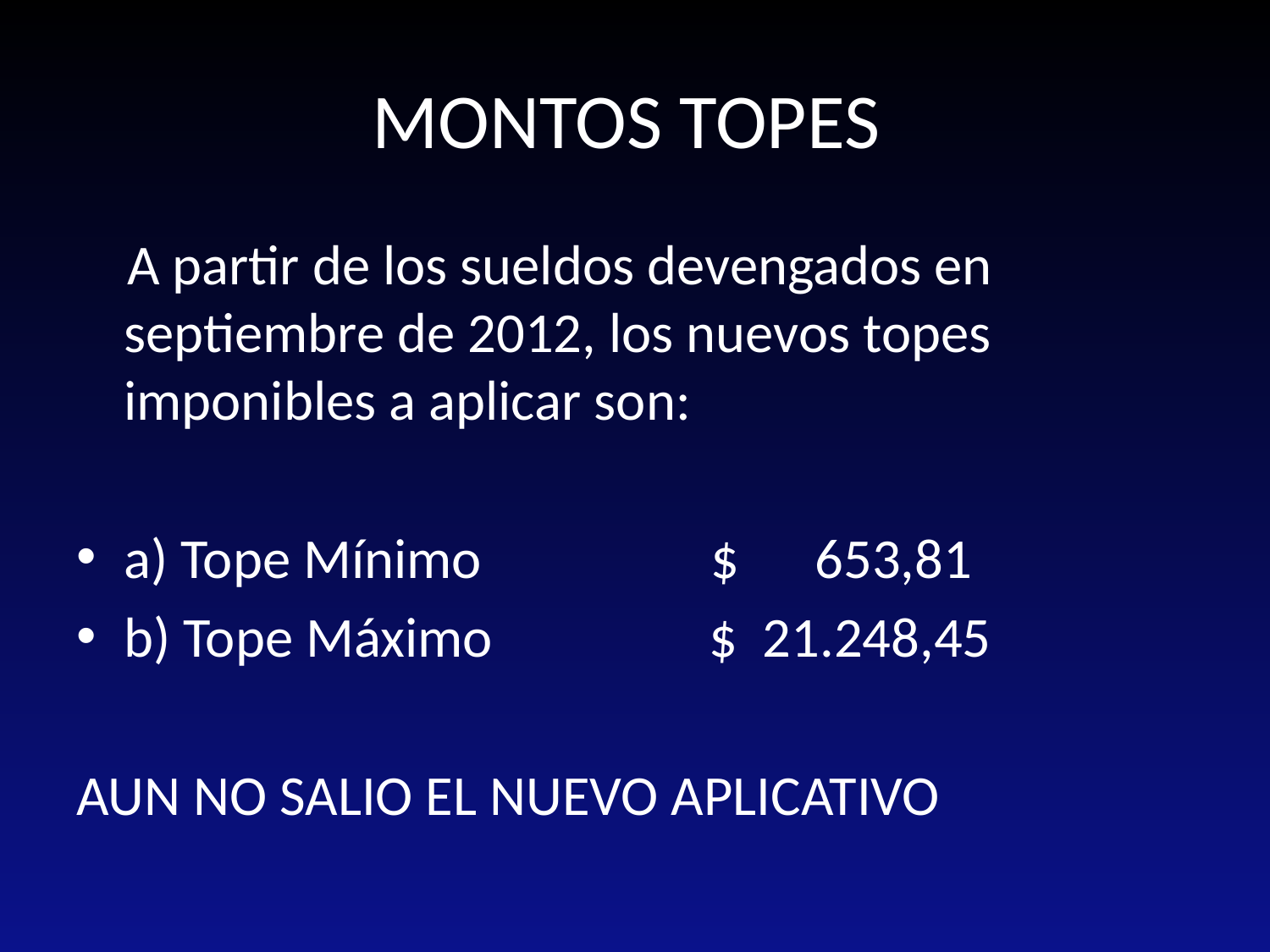

# MONTOS TOPES
    A partir de los sueldos devengados en septiembre de 2012, los nuevos topes imponibles a aplicar son:

a) Tope Mínimo                  $      653,81
b) Tope Máximo                 $  21.248,45

AUN NO SALIO EL NUEVO APLICATIVO